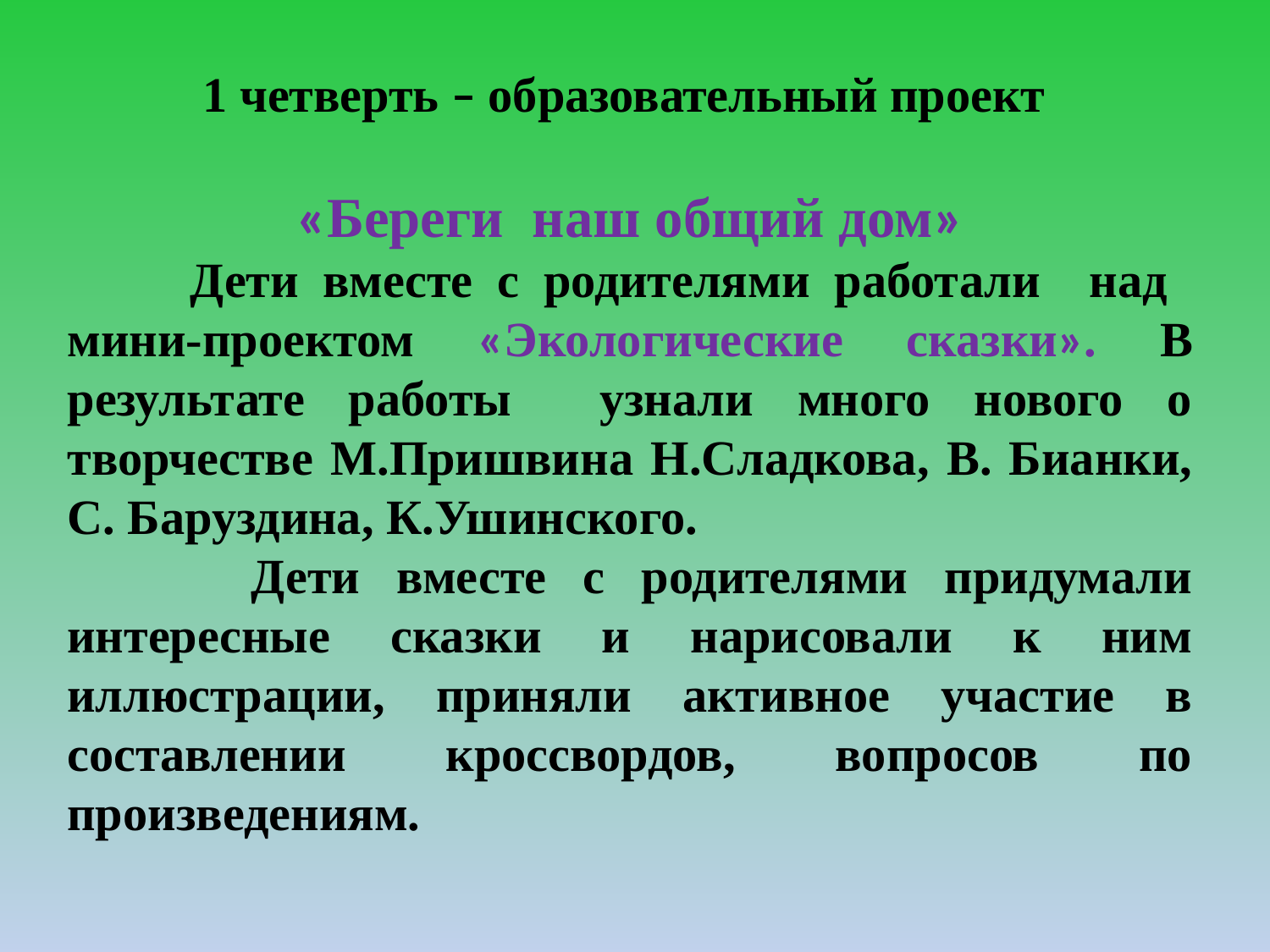

1 четверть – образовательный проект

«Береги  наш общий дом»
     Дети вместе с родителями работали  над  мини-проектом «Экологические сказки». В результате работы  узнали много нового о творчестве М.Пришвина Н.Сладкова, В. Бианки, С. Баруздина, К.Ушинского.
     Дети вместе с родителями придумали интересные сказки и нарисовали к ним иллюстрации, приняли активное участие в составлении кроссвордов, вопросов по произведениям.